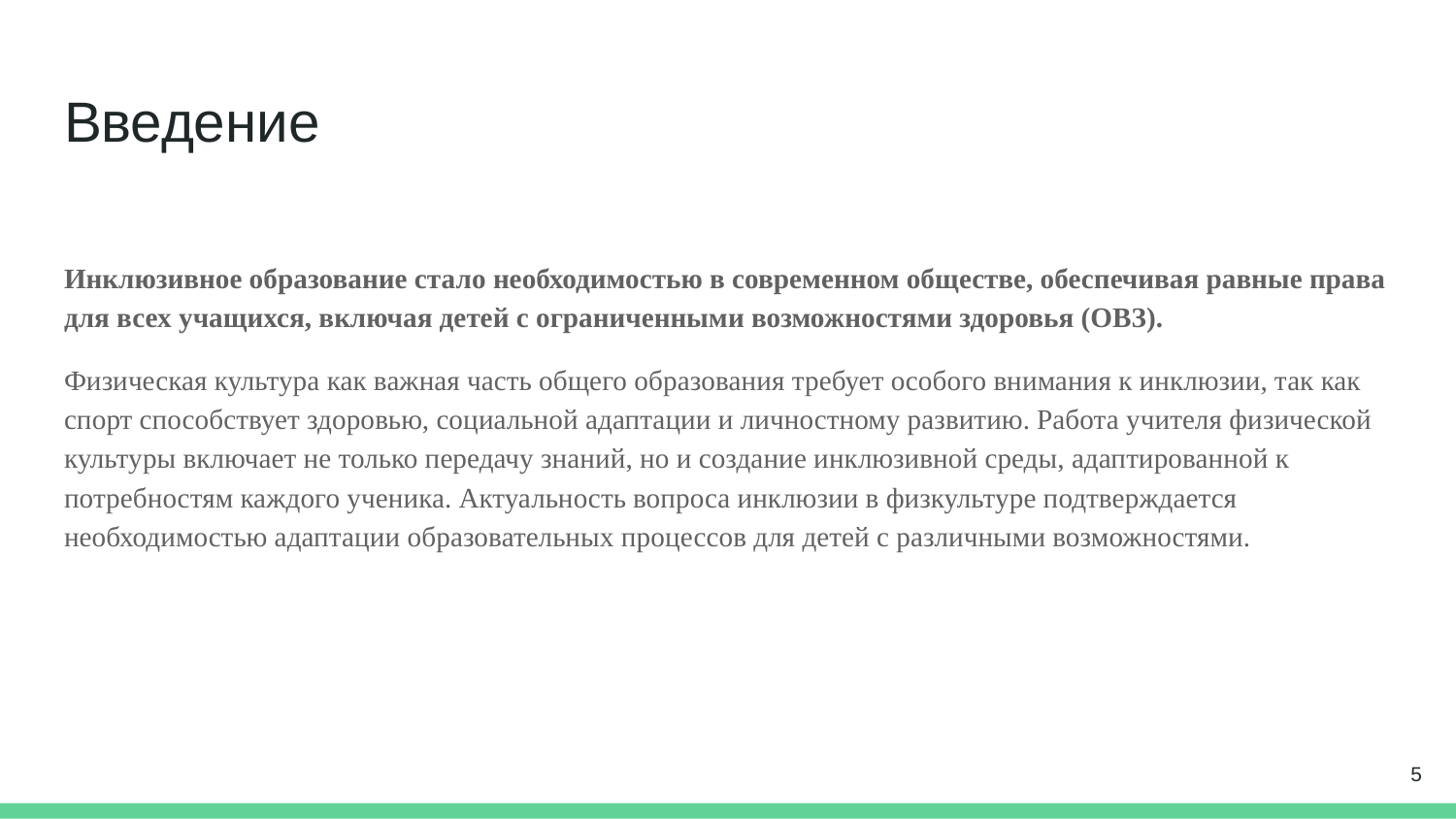

# Введение
Инклюзивное образование стало необходимостью в современном обществе, обеспечивая равные права для всех учащихся, включая детей с ограниченными возможностями здоровья (ОВЗ).
Физическая культура как важная часть общего образования требует особого внимания к инклюзии, так как спорт способствует здоровью, социальной адаптации и личностному развитию. Работа учителя физической культуры включает не только передачу знаний, но и создание инклюзивной среды, адаптированной к потребностям каждого ученика. Актуальность вопроса инклюзии в физкультуре подтверждается необходимостью адаптации образовательных процессов для детей с различными возможностями.
5